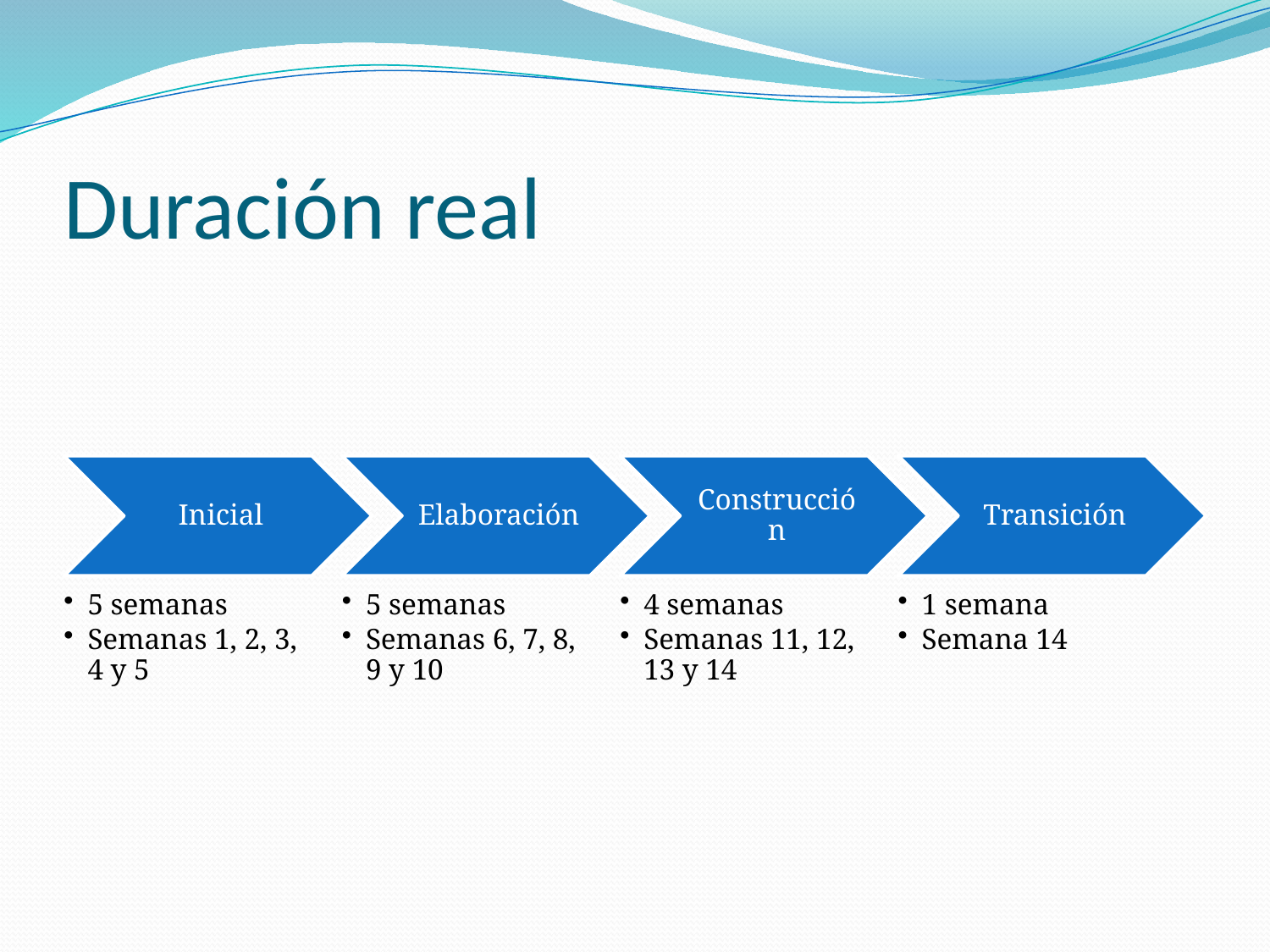

# Duración real
Inicial
5 semanas
Semanas 1, 2, 3, 4 y 5
Elaboración
5 semanas
Semanas 6, 7, 8, 9 y 10
Construcción
4 semanas
Semanas 11, 12, 13 y 14
Transición
1 semana
Semana 14